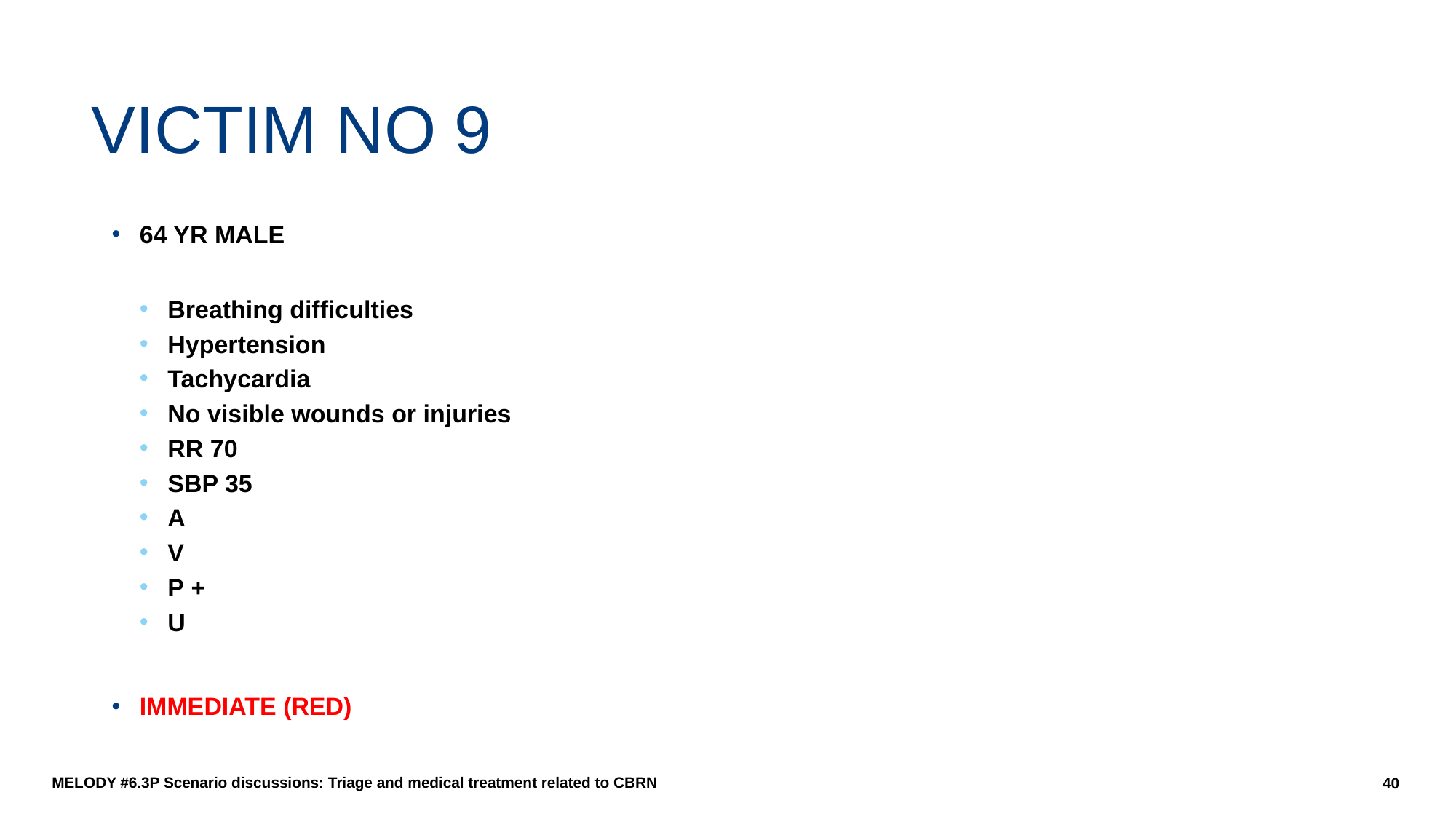

# VICTIM NO 9
64 YR MALE

Breathing difficulties
Hypertension
Tachycardia
No visible wounds or injuries
RR 70
SBP 35
A
V
P +
U

IMMEDIATE (RED)

MELODY #6.3P Scenario discussions: Triage and medical treatment related to CBRN
40